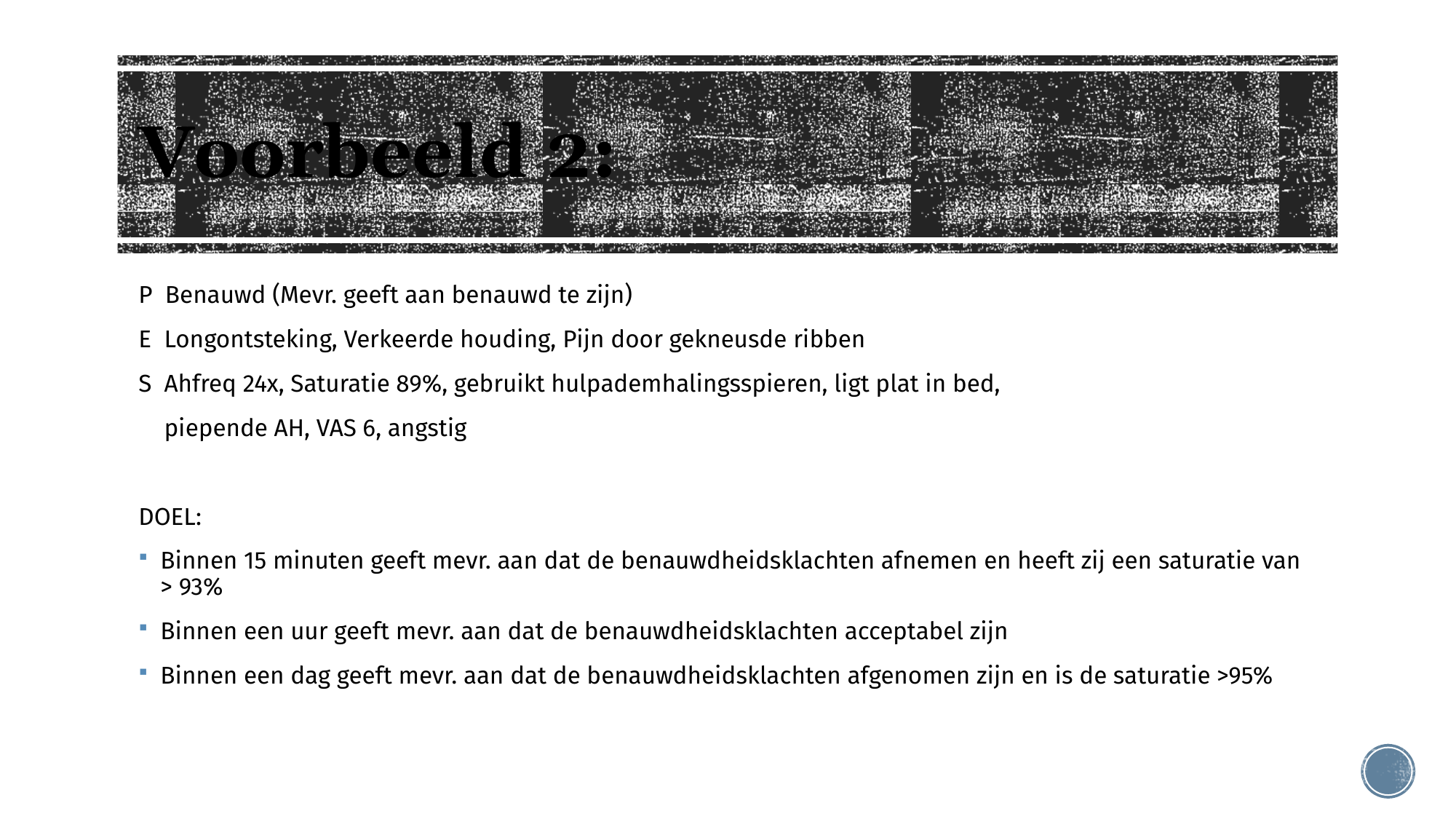

# Voorbeeld 2:

P  Benauwd (Mevr. geeft aan benauwd te zijn)
E  Longontsteking, Verkeerde houding, Pijn door gekneusde ribben
S  Ahfreq 24x, Saturatie 89%, gebruikt hulpademhalingsspieren, ligt plat in bed,
    piepende AH, VAS 6, angstig

DOEL:
Binnen 15 minuten geeft mevr. aan dat de benauwdheidsklachten afnemen en heeft zij een saturatie van > 93%
Binnen een uur geeft mevr. aan dat de benauwdheidsklachten acceptabel zijn
Binnen een dag geeft mevr. aan dat de benauwdheidsklachten afgenomen zijn en is de saturatie >95%